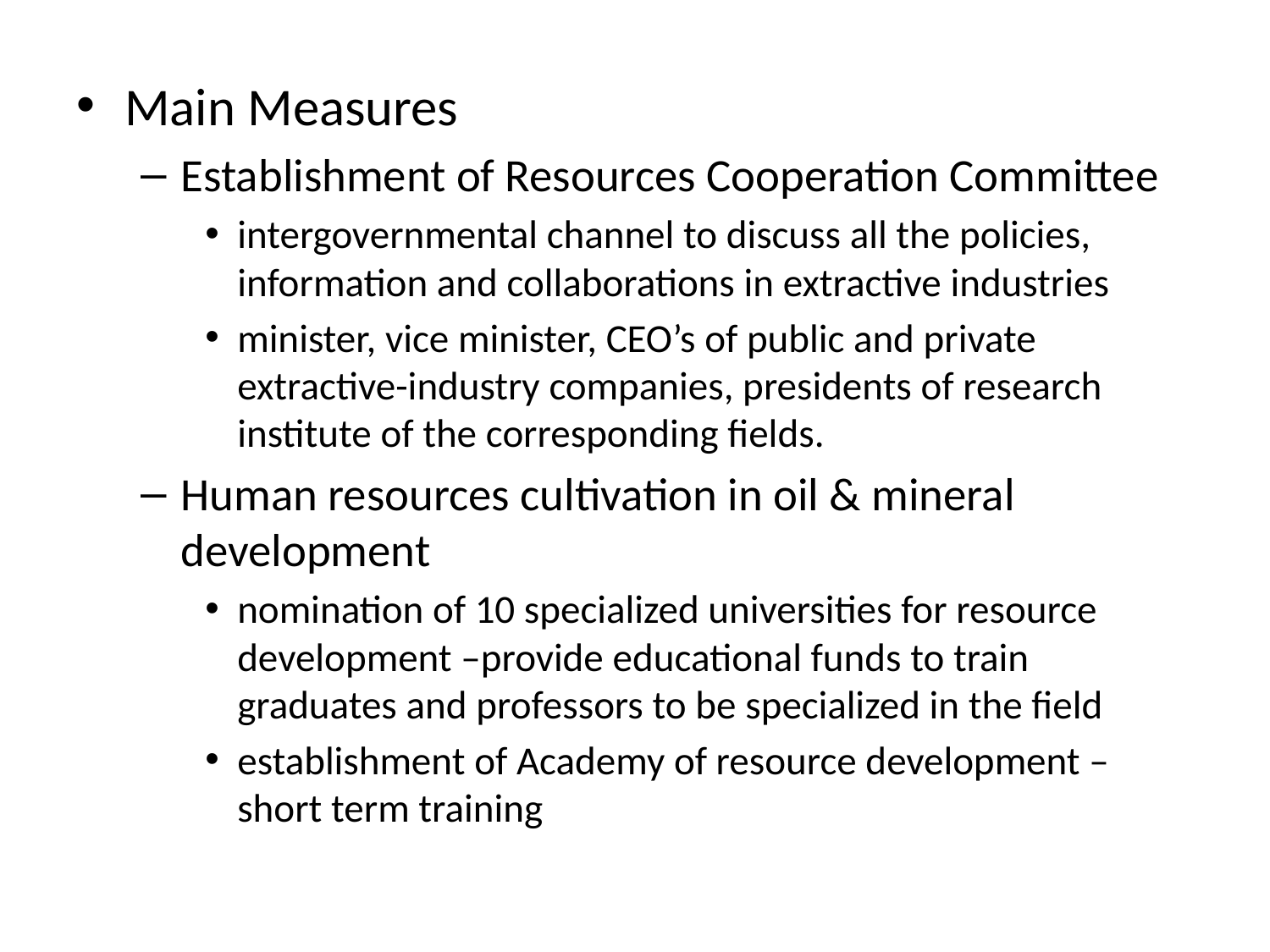

Main Measures
Establishment of Resources Cooperation Committee
intergovernmental channel to discuss all the policies, information and collaborations in extractive industries
minister, vice minister, CEO’s of public and private extractive-industry companies, presidents of research institute of the corresponding fields.
Human resources cultivation in oil & mineral development
nomination of 10 specialized universities for resource development –provide educational funds to train graduates and professors to be specialized in the field
establishment of Academy of resource development –short term training